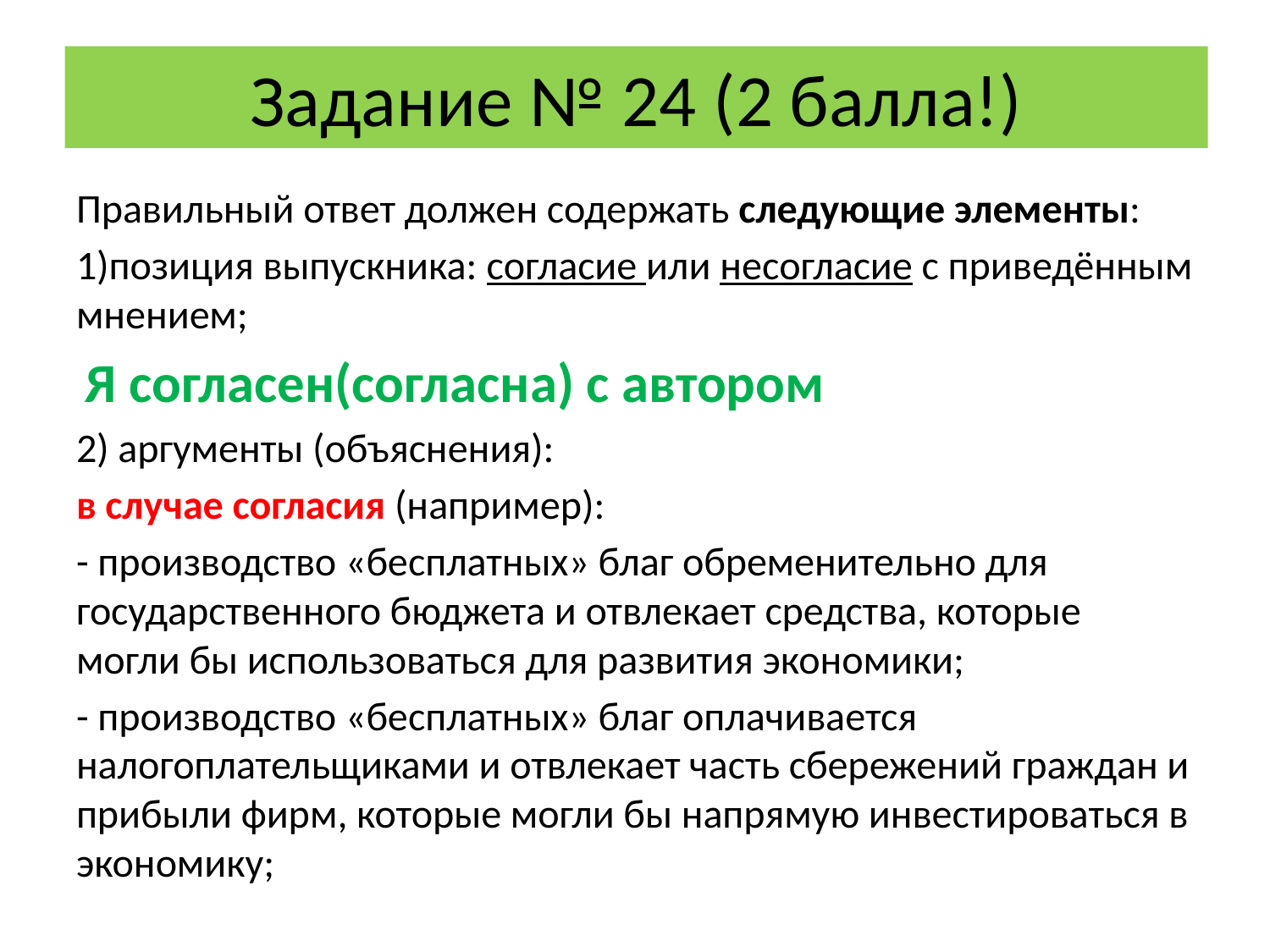

# Задание № 24 (2 балла!)
Правильный ответ должен содержать следующие элементы:
1)позиция выпускника: согласие или несогласие с приведённым мнением;
 Я согласен(согласна) с автором
2) аргументы (объяснения):
в случае согласия (например):
- производство «бесплатных» благ обременительно для государственного бюджета и отвлекает средства, которые могли бы использоваться для развития экономики;
- производство «бесплатных» благ оплачивается налогоплательщиками и отвлекает часть сбережений граждан и прибыли фирм, которые могли бы напрямую инвестироваться в экономику;